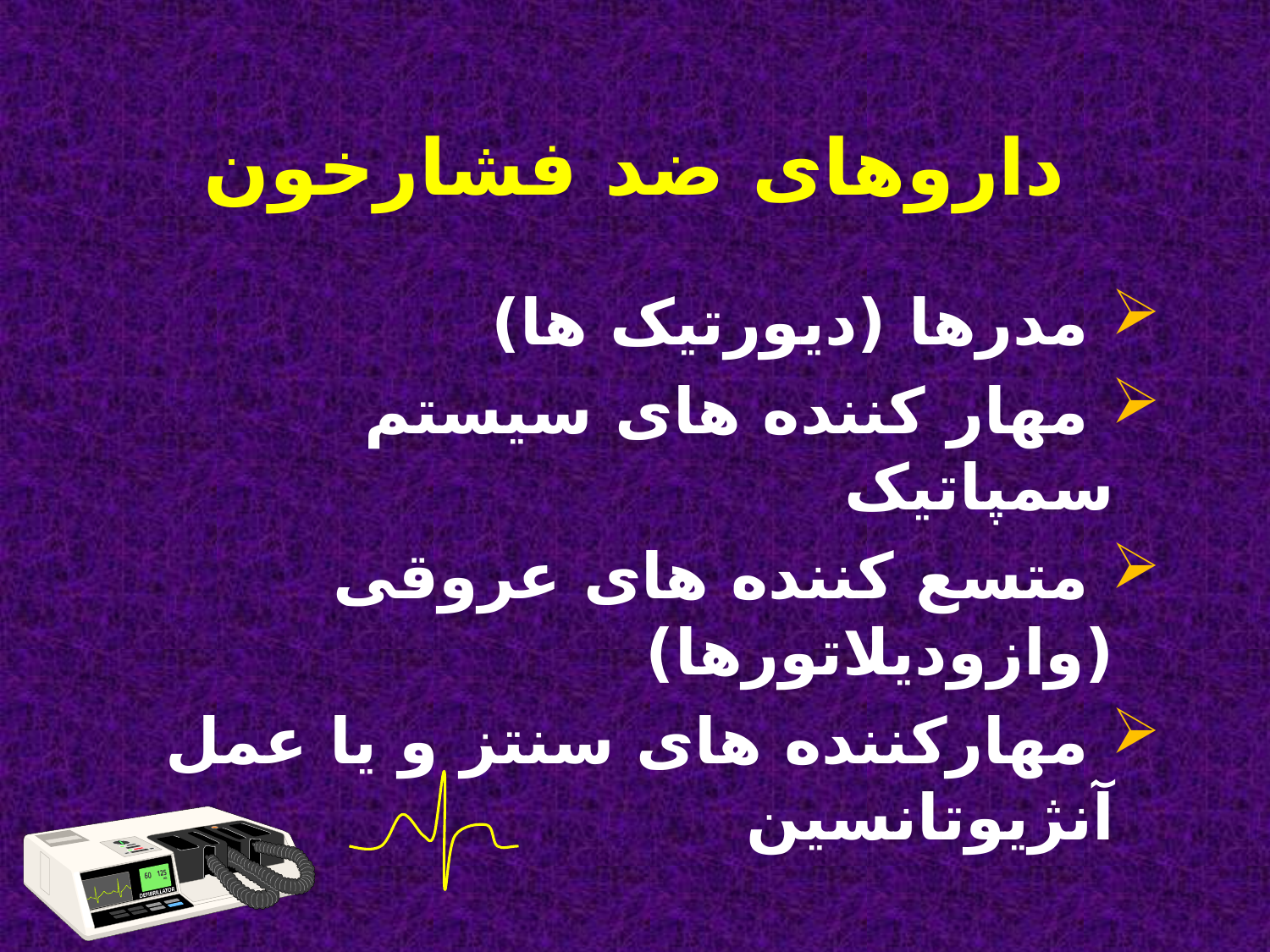

# داروهای ضد فشارخون
 مدرها (دیورتیک ها)
 مهار کننده های سیستم سمپاتیک
 متسع کننده های عروقی (وازودیلاتورها)
 مهارکننده های سنتز و یا عمل آنژیوتانسین